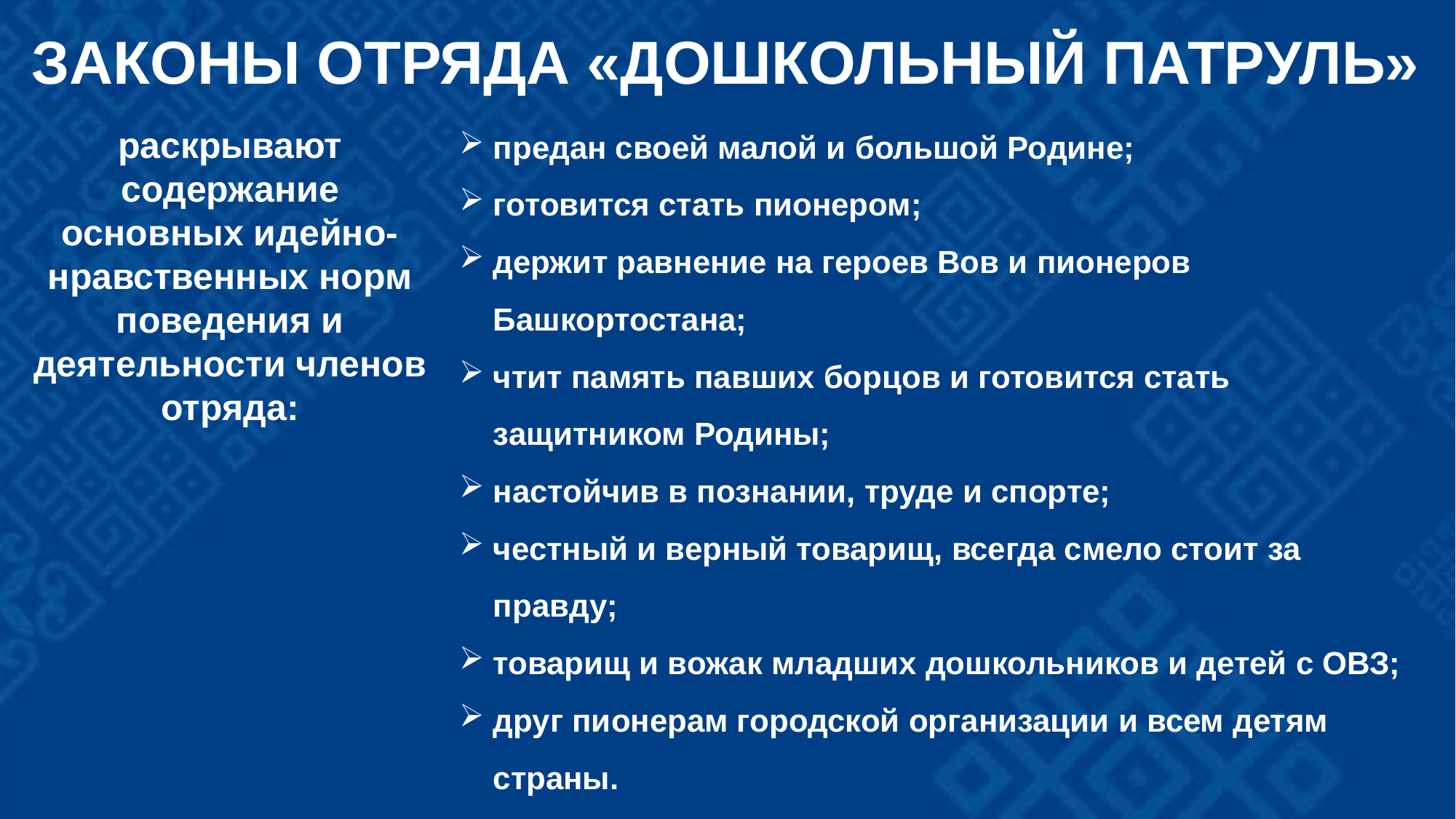

ЗАКОНЫ ОТРЯДА «ДОШКОЛЬНЫЙ ПАТРУЛЬ»
предан своей малой и большой Родине;
готовится стать пионером;
держит равнение на героев Вов и пионеров Башкортостана;
чтит память павших борцов и готовится стать защитником Родины;
настойчив в познании, труде и спорте;
честный и верный товарищ, всегда смело стоит за правду;
товарищ и вожак младших дошкольников и детей с ОВЗ;
друг пионерам городской организации и всем детям страны.
раскрывают содержание основных идейно-нравственных норм поведения и деятельности членов отряда: